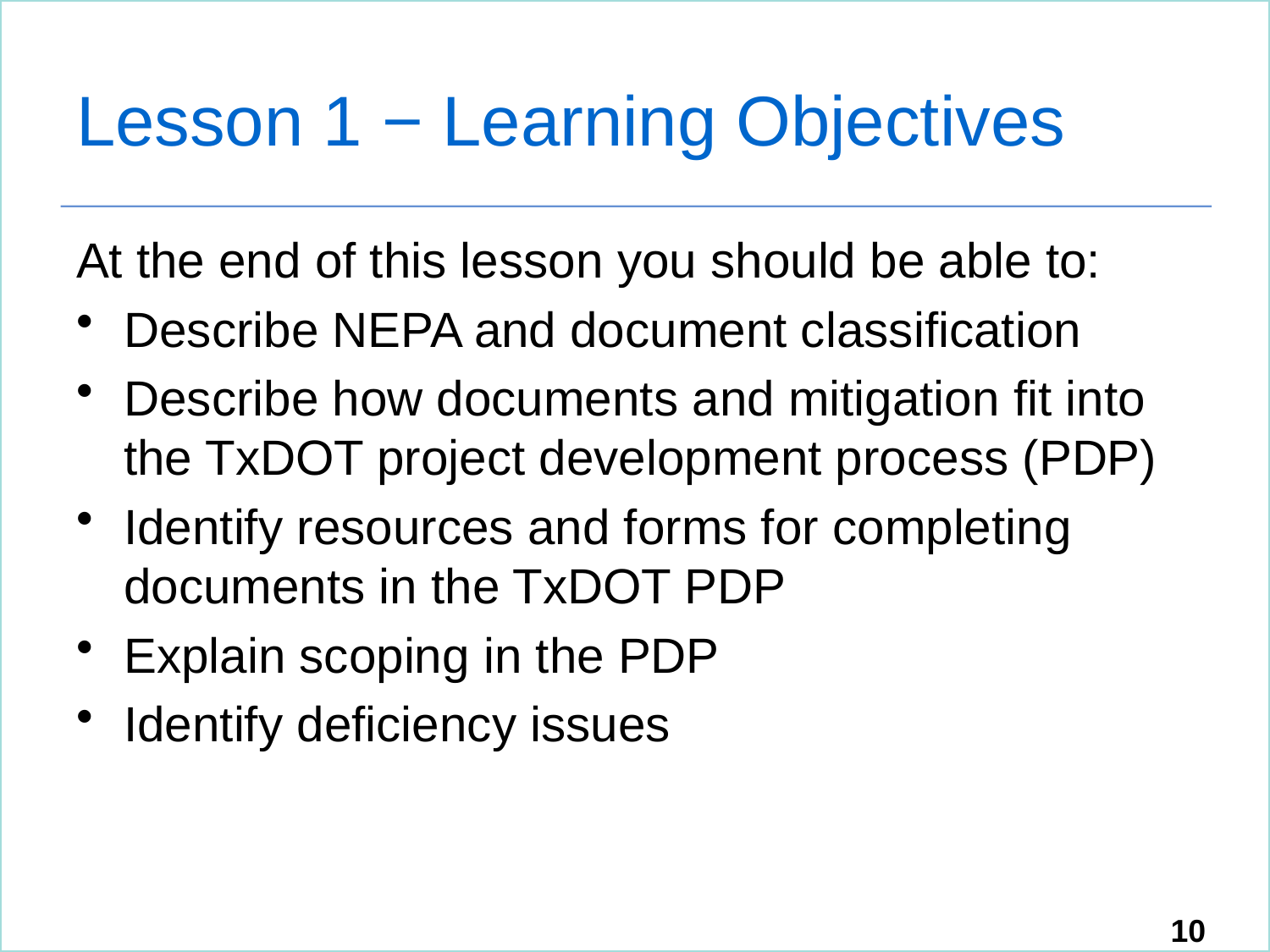

# Lesson 1 − Learning Objectives
At the end of this lesson you should be able to:
Describe NEPA and document classification
Describe how documents and mitigation fit into the TxDOT project development process (PDP)
Identify resources and forms for completing documents in the TxDOT PDP
Explain scoping in the PDP
Identify deficiency issues

10